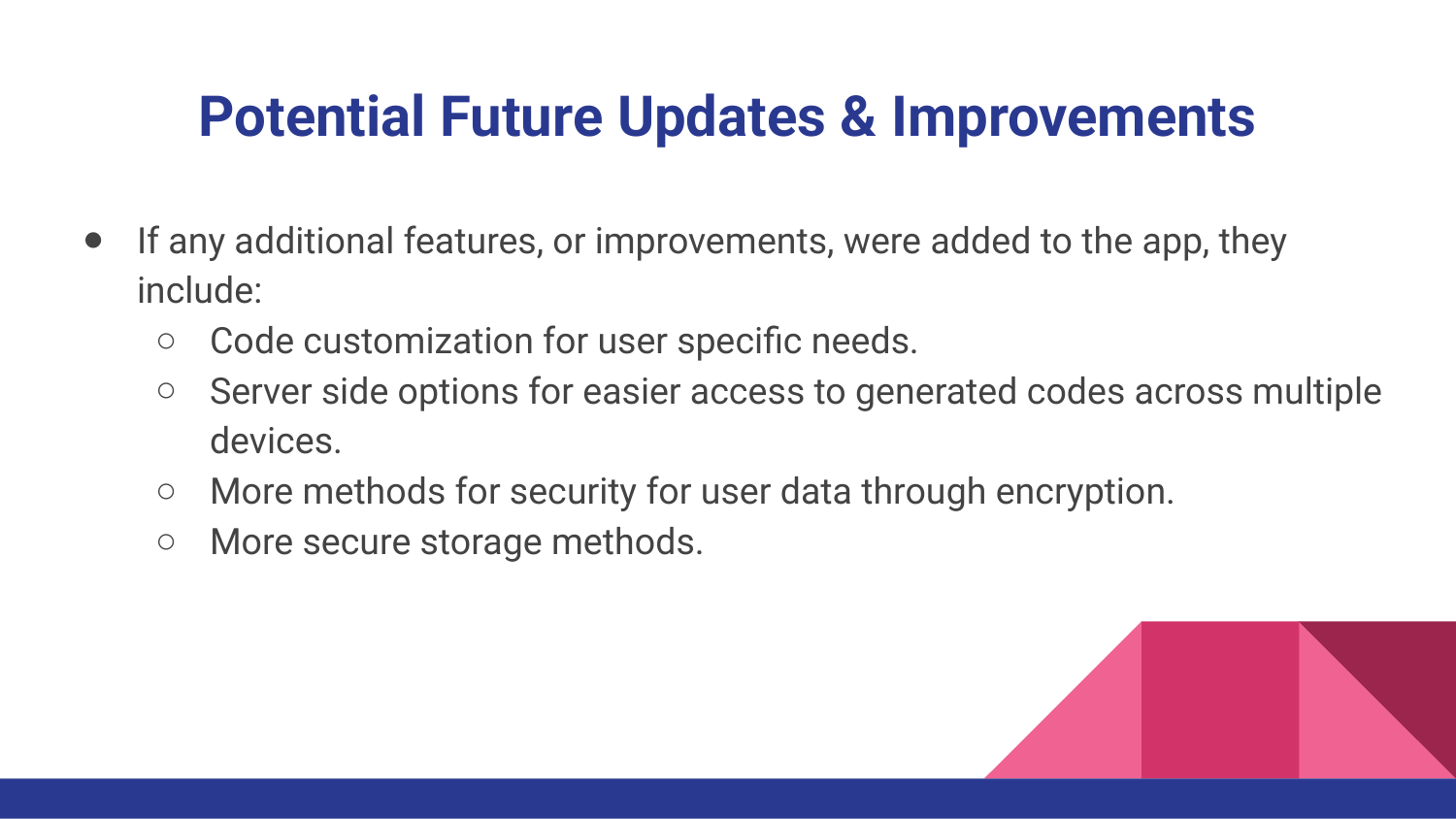

# Potential Future Updates & Improvements
If any additional features, or improvements, were added to the app, they include:
Code customization for user specific needs.
Server side options for easier access to generated codes across multiple devices.
More methods for security for user data through encryption.
More secure storage methods.